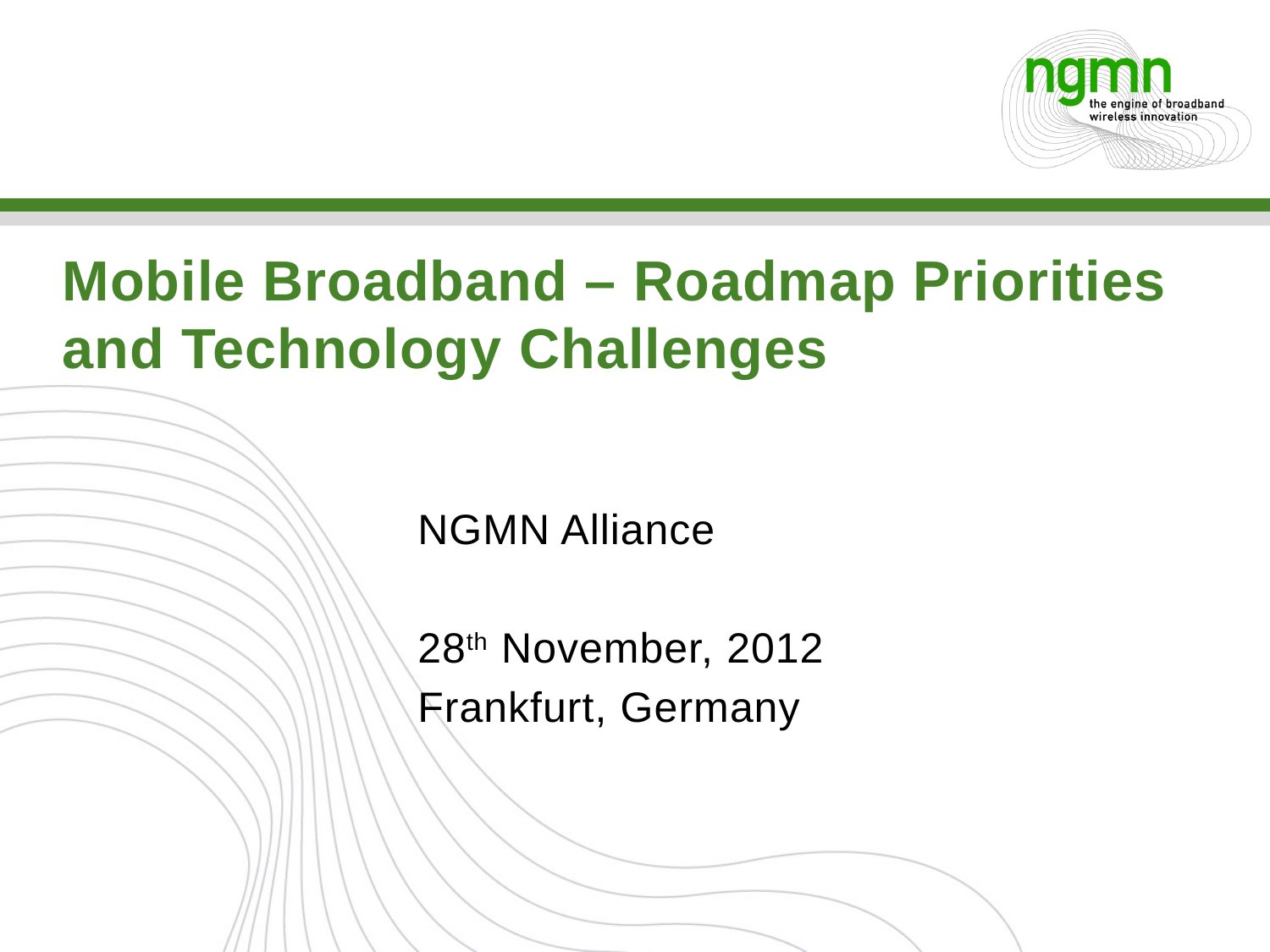

# Mobile Broadband – Roadmap Priorities and Technology Challenges
NGMN Alliance

28th November, 2012
Frankfurt, Germany